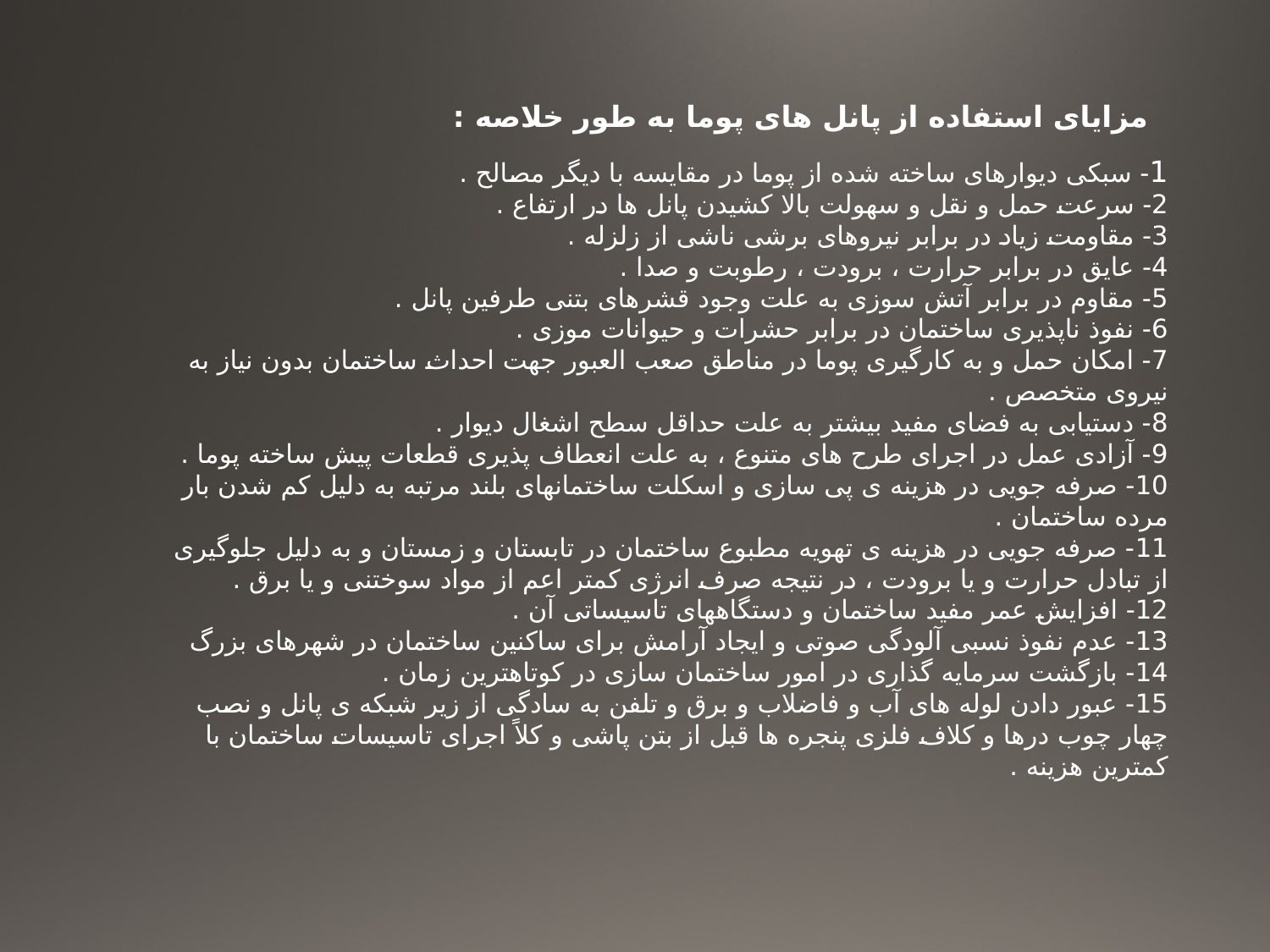

مزایای استفاده از پانل های پوما به طور خلاصه :
1- سبکی دیوارهای ساخته شده از پوما در مقایسه با دیگر مصالح .
2- سرعت حمل و نقل و سهولت بالا کشیدن پانل ها در ارتفاع .
3- مقاومت زیاد در برابر نیروهای برشی ناشی از زلزله .
4- عایق در برابر حرارت ، برودت ، رطوبت و صدا .
5- مقاوم در برابر آتش سوزی به علت وجود قشرهای بتنی طرفین پانل .
6- نفوذ ناپذیری ساختمان در برابر حشرات و حیوانات موزی .
7- امکان حمل و به کارگیری پوما در مناطق صعب العبور جهت احداث ساختمان بدون نیاز به نیروی متخصص .
8- دستیابی به فضای مفید بیشتر به علت حداقل سطح اشغال دیوار .
9- آزادی عمل در اجرای طرح های متنوع ، به علت انعطاف پذیری قطعات پیش ساخته پوما .
10- صرفه جویی در هزینه ی پی سازی و اسکلت ساختمانهای بلند مرتبه به دلیل کم شدن بار مرده ساختمان .
11- صرفه جویی در هزینه ی تهویه مطبوع ساختمان در تابستان و زمستان و به دلیل جلوگیری از تبادل حرارت و یا برودت ، در نتیجه صرف انرژی کمتر اعم از مواد سوختنی و یا برق .
12- افزایش عمر مفید ساختمان و دستگاههای تاسیساتی آن .
13- عدم نفوذ نسبی آلودگی صوتی و ایجاد آرامش برای ساکنین ساختمان در شهرهای بزرگ
14- بازگشت سرمایه گذاری در امور ساختمان سازی در کوتاهترین زمان .
15- عبور دادن لوله های آب و فاضلاب و برق و تلفن به سادگی از زیر شبکه ی پانل و نصب چهار چوب درها و کلاف فلزی پنجره ها قبل از بتن پاشی و کلاً اجرای تاسیسات ساختمان با کمترین هزینه .